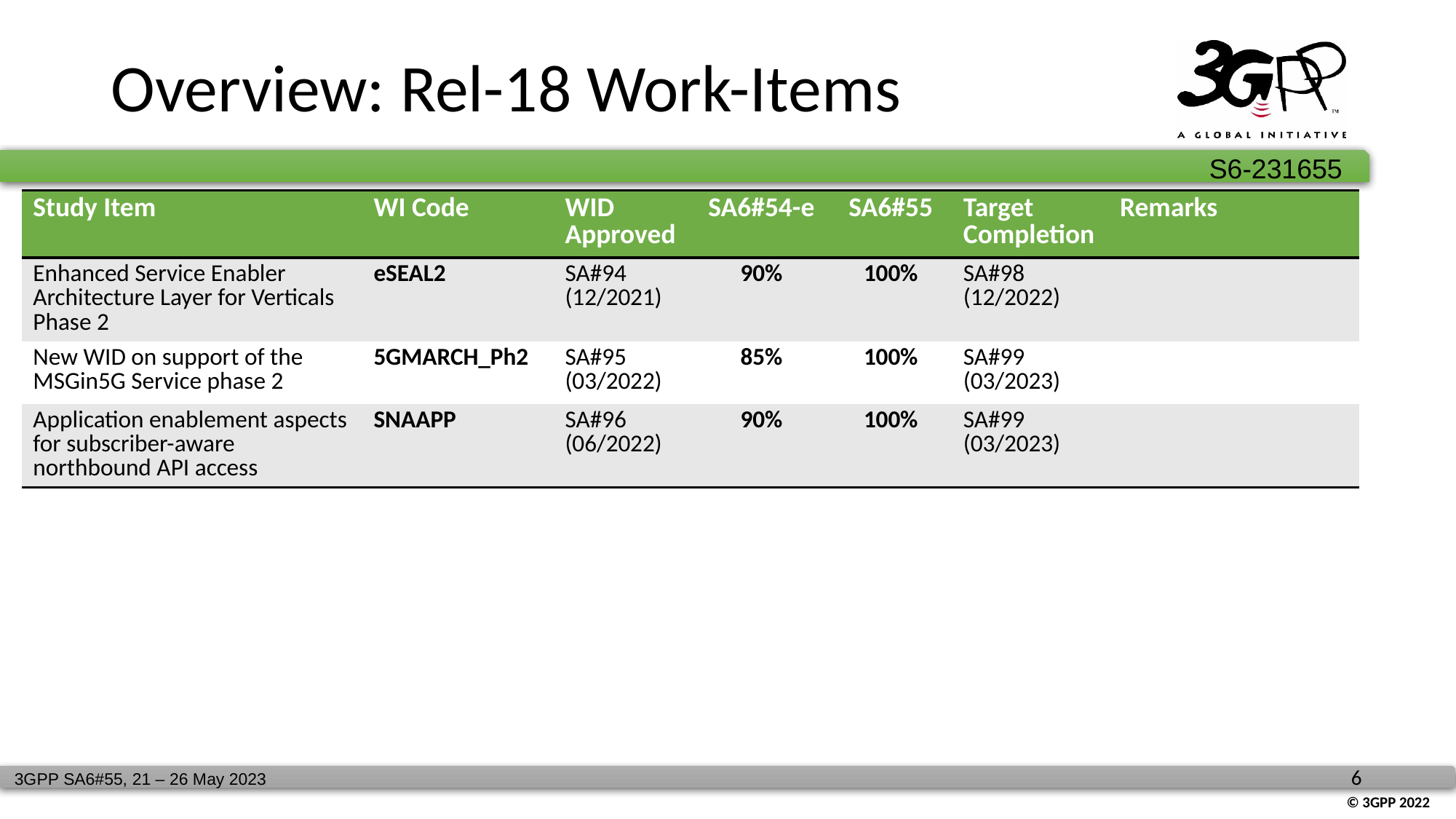

# Overview: Rel-18 Work-Items
| Study Item | WI Code | WID Approved | SA6#54-e | SA6#55 | Target Completion | Remarks |
| --- | --- | --- | --- | --- | --- | --- |
| Enhanced Service Enabler Architecture Layer for Verticals Phase 2 | eSEAL2 | SA#94 (12/2021) | 90% | 100% | SA#98 (12/2022) |  |
| New WID on support of the MSGin5G Service phase 2 | 5GMARCH\_Ph2 | SA#95 (03/2022) | 85% | 100% | SA#99 (03/2023) |  |
| Application enablement aspects for subscriber-aware northbound API access | SNAAPP | SA#96 (06/2022) | 90% | 100% | SA#99 (03/2023) |  |